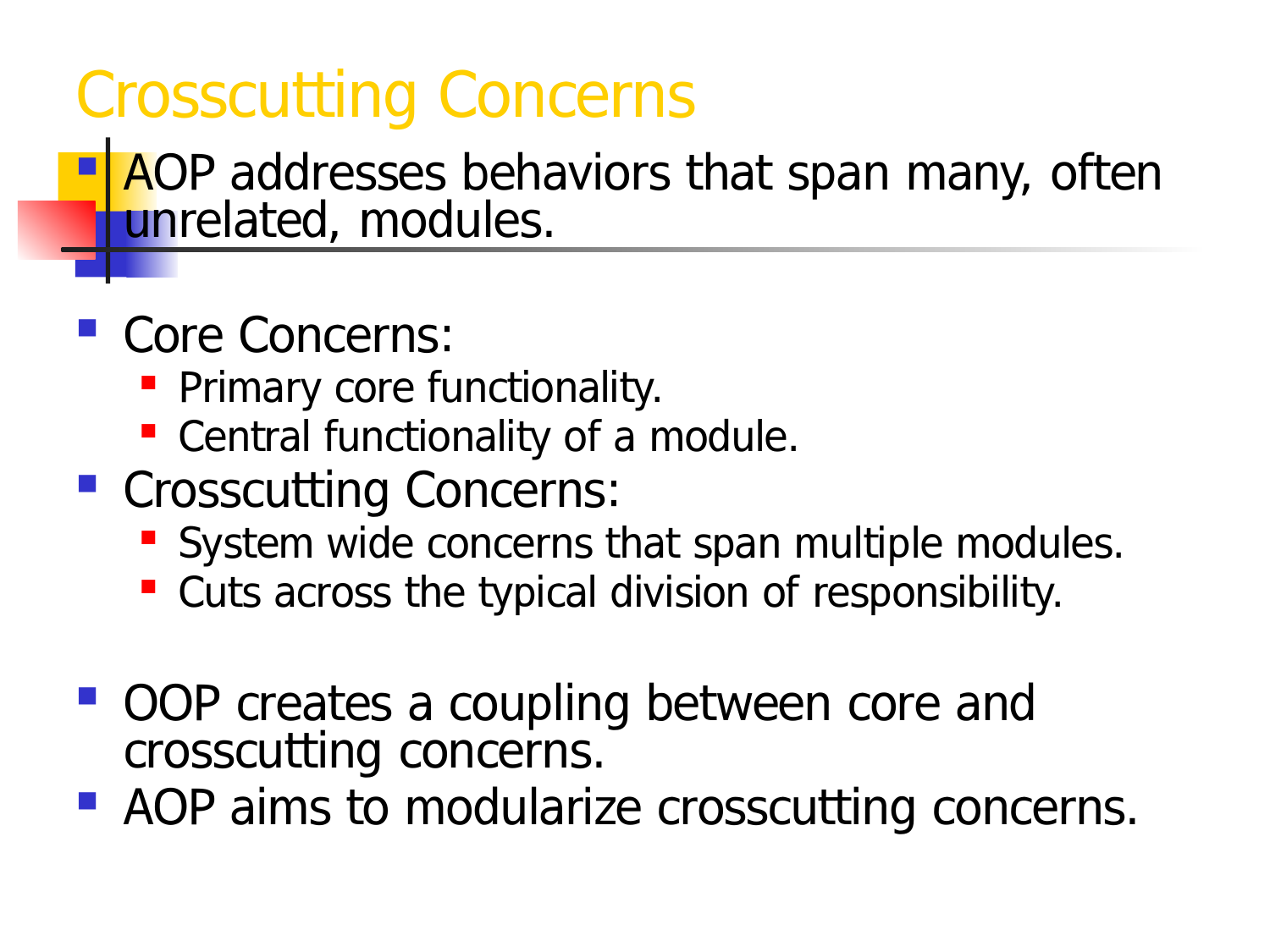

# Crosscutting Concerns
AOP addresses behaviors that span many, often unrelated, modules.

Core Concerns:
Primary core functionality.
Central functionality of a module.
Crosscutting Concerns:
System wide concerns that span multiple modules.
Cuts across the typical division of responsibility.

OOP creates a coupling between core and crosscutting concerns.
AOP aims to modularize crosscutting concerns.